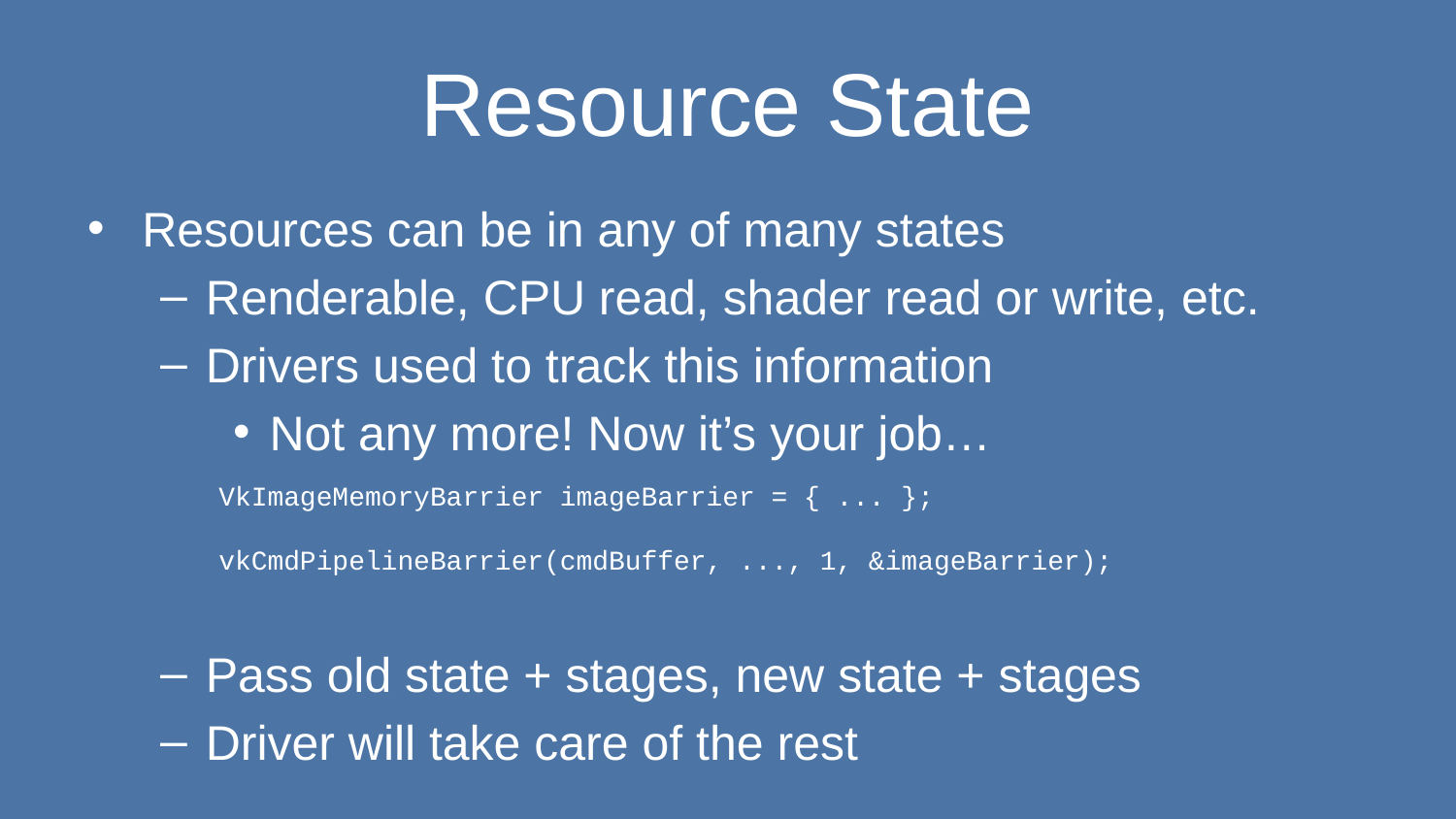

# Resource State
Resources can be in any of many states
Renderable, CPU read, shader read or write, etc.
Drivers used to track this information
Not any more! Now it’s your job…

Pass old state + stages, new state + stages
Driver will take care of the rest
VkImageMemoryBarrier imageBarrier = { ... };

vkCmdPipelineBarrier(cmdBuffer, ..., 1, &imageBarrier);